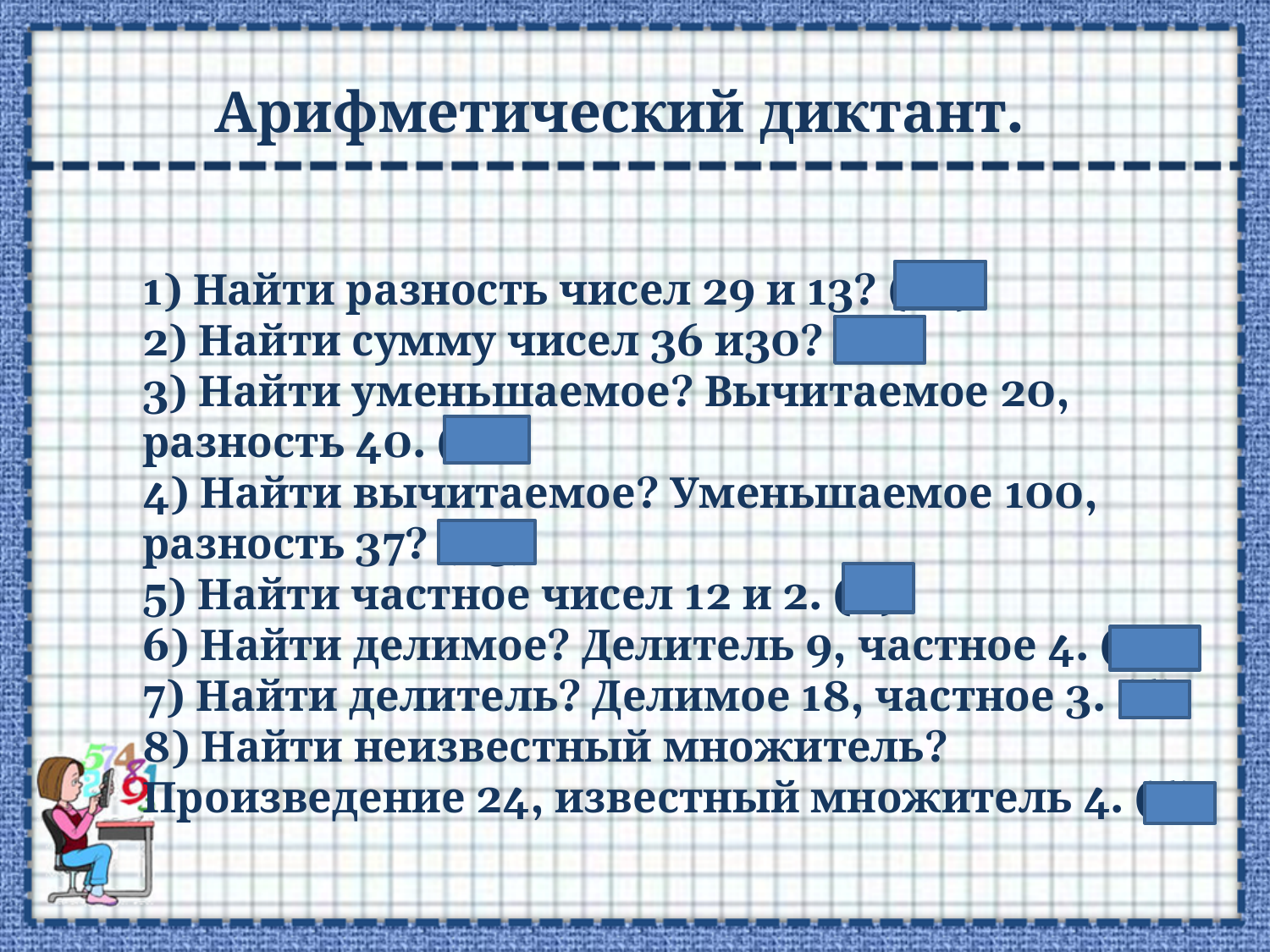

Арифметический диктант.
# 1) Найти разность чисел 29 и 13? (16) 2) Найти сумму чисел 36 и30? (66) 3) Найти уменьшаемое? Вычитаемое 20, разность 40. (60) 4) Найти вычитаемое? Уменьшаемое 100, разность 37? (63) 5) Найти частное чисел 12 и 2. (6) 6) Найти делимое? Делитель 9, частное 4. (36) 7) Найти делитель? Делимое 18, частное 3. (6) 8) Найти неизвестный множитель? Произведение 24, известный множитель 4. (6).